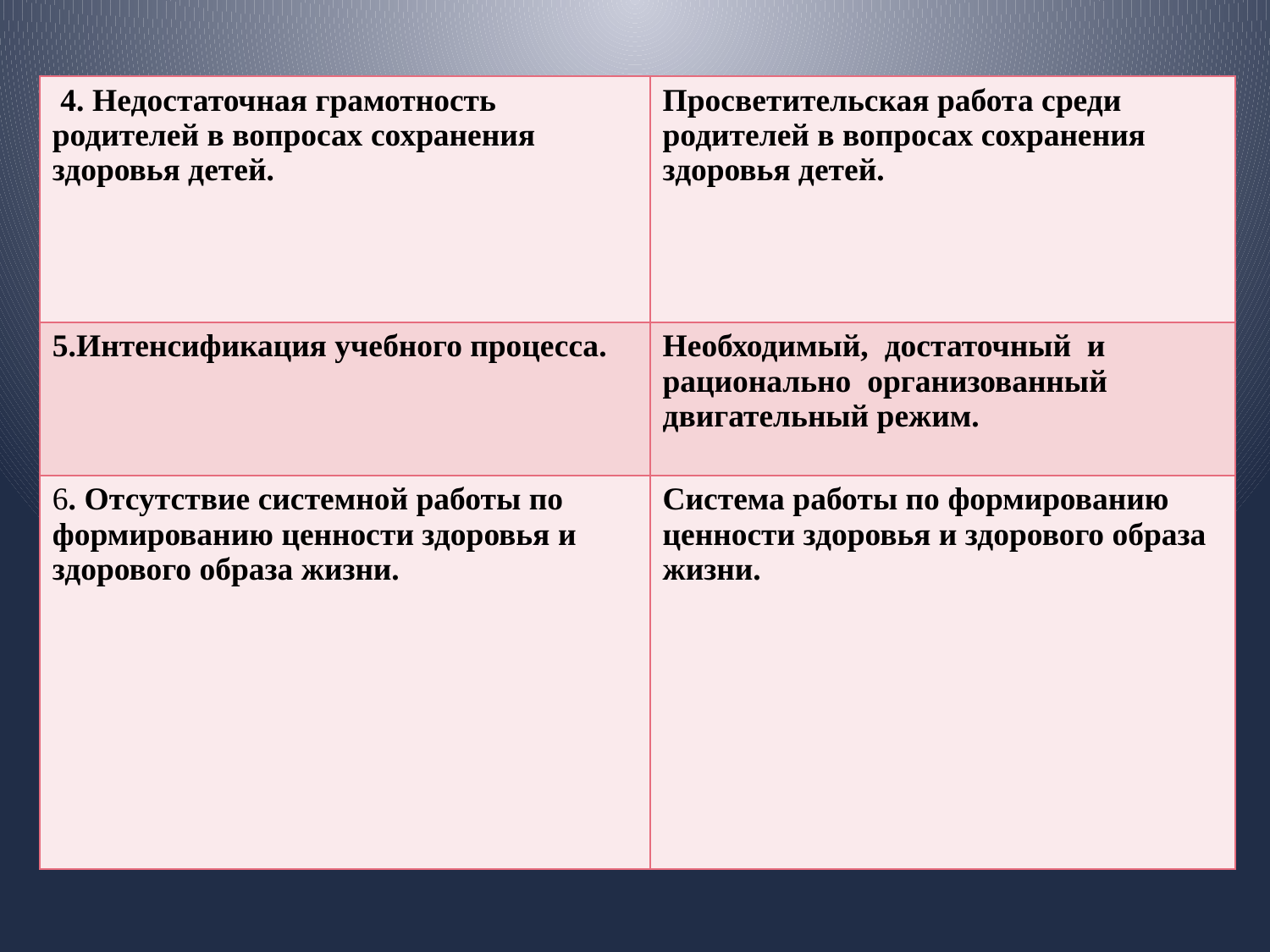

| 4. Недостаточная грамотность родителей в вопросах сохранения здоровья детей. | Просветительская работа среди родителей в вопросах сохранения здоровья детей. |
| --- | --- |
| 5.Интенсификация учебного процесса. | Необходимый, достаточный  и  рационально  организованный двигательный режим. |
| 6. Отсутствие системной работы по формированию ценности здоровья и здорового образа жизни. | Система работы по формированию ценности здоровья и здорового образа жизни. |